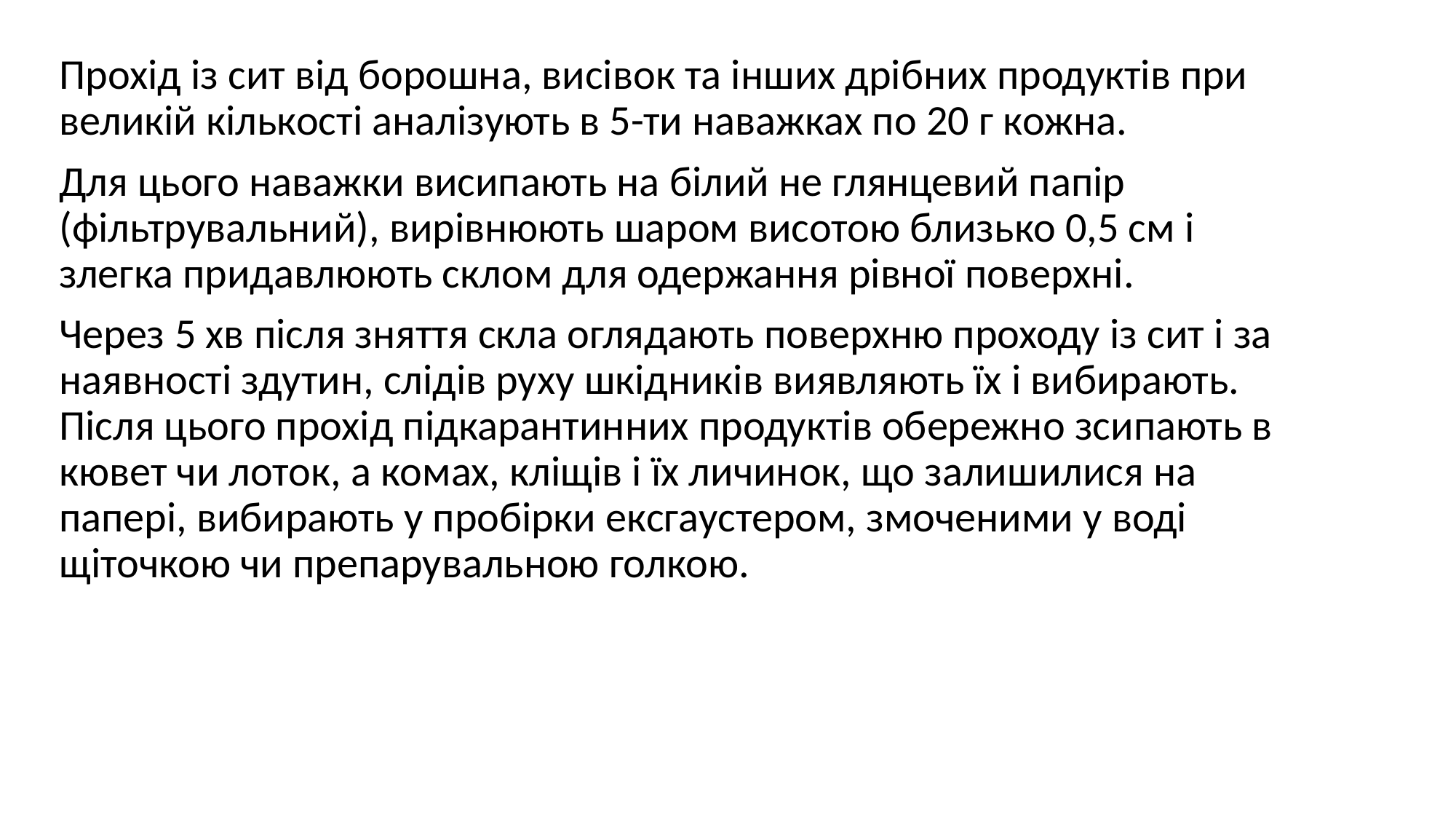

Прохід із сит від борошна, висівок та інших дрібних продуктів при великій кількості аналізують в 5-ти наважках по 20 г кожна.
Для цього наважки висипають на білий не глянцевий папір (фільтрувальний), вирівнюють шаром висотою близько 0,5 см і злегка придавлюють склом для одержання рівної поверхні.
Через 5 хв після зняття скла оглядають поверхню проходу із сит і за наявності здутин, слідів руху шкідників виявляють їх і вибирають. Після цього прохід підкарантинних продуктів обережно зсипають в кювет чи лоток, а комах, кліщів і їх личинок, що залишилися на папері, вибирають у пробірки ексгаустером, змоченими у воді щіточкою чи препарувальною голкою.